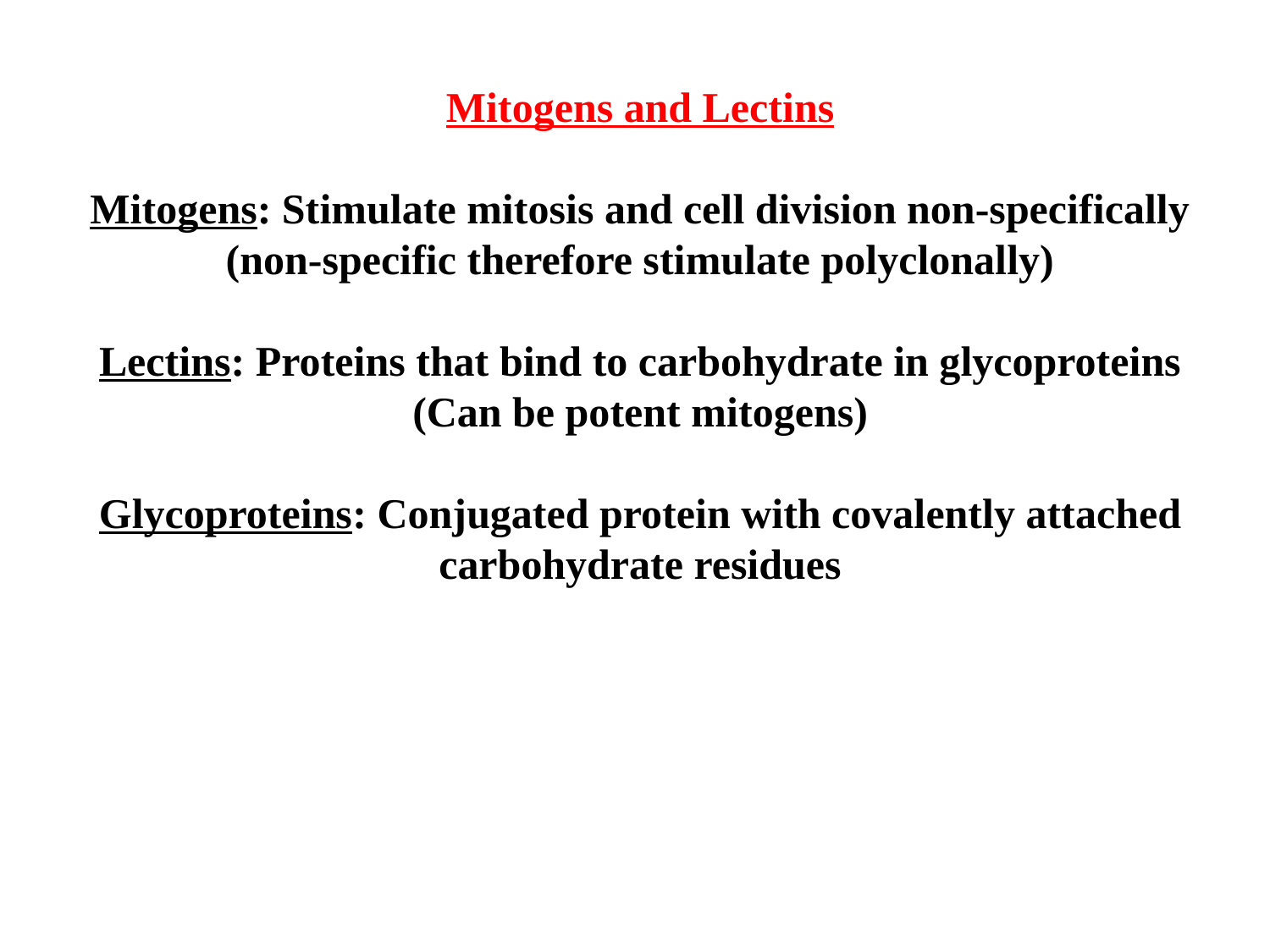

Mitogens and Lectins
Mitogens: Stimulate mitosis and cell division non-specifically
(non-specific therefore stimulate polyclonally)

Lectins: Proteins that bind to carbohydrate in glycoproteins
(Can be potent mitogens)

Glycoproteins: Conjugated protein with covalently attached carbohydrate residues